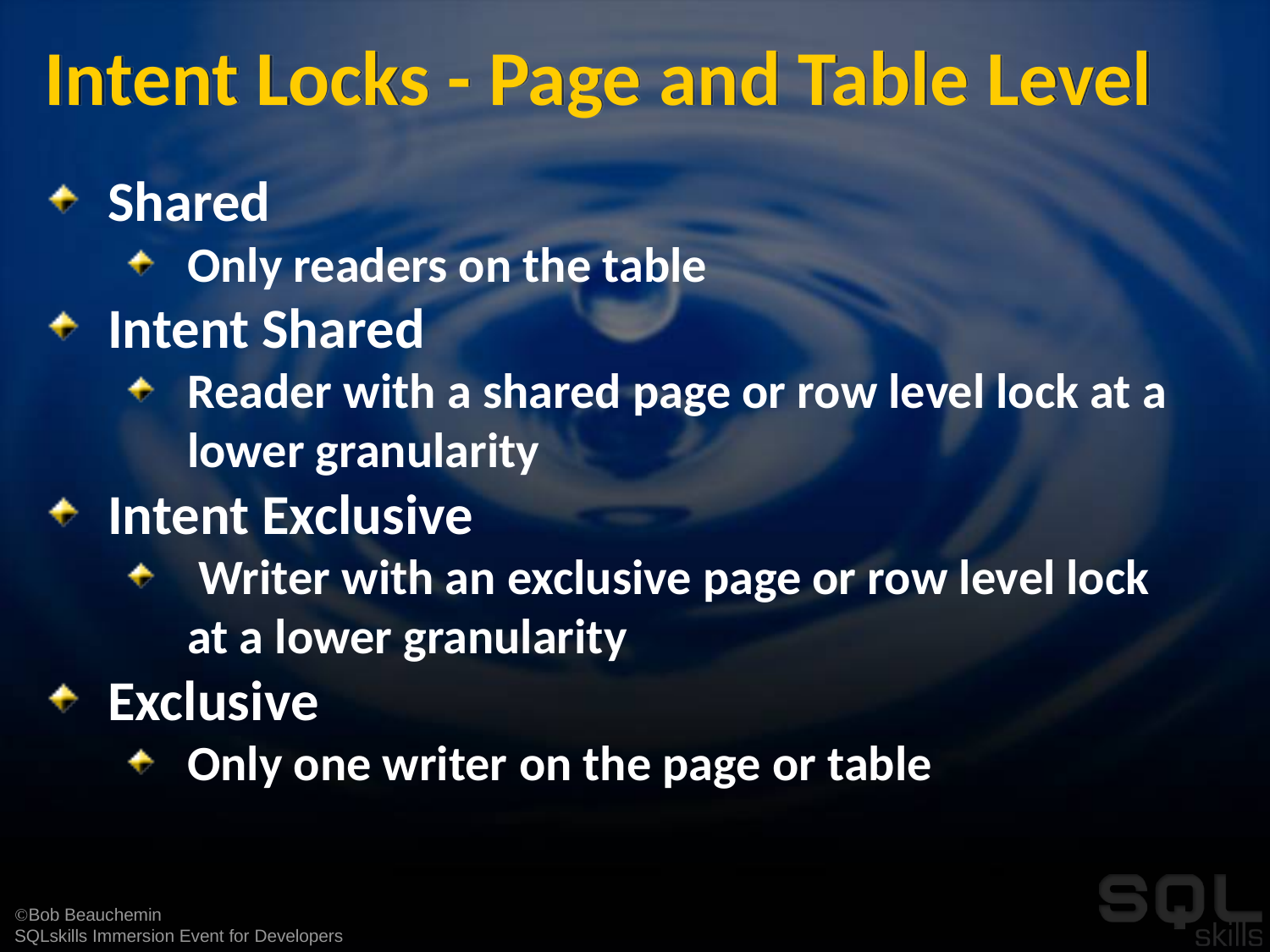

# Intent Locks - Page and Table Level
Shared
Only readers on the table
Intent Shared
Reader with a shared page or row level lock at a lower granularity
Intent Exclusive
 Writer with an exclusive page or row level lock at a lower granularity
Exclusive
Only one writer on the page or table